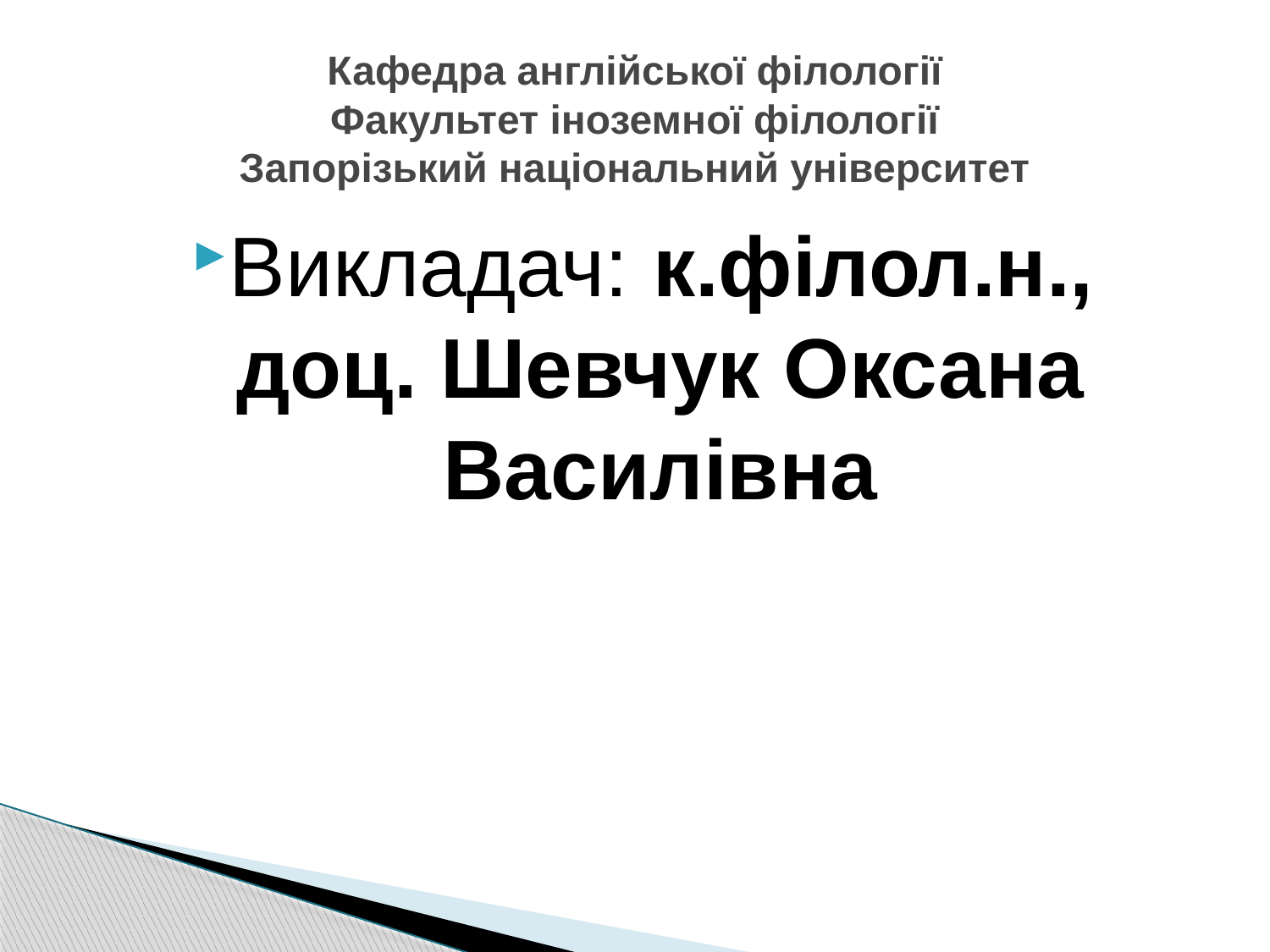

# Кафедра англійської філології Факультет іноземної філології Запорізький національний університет
Викладач: к.філол.н., доц. Шевчук Оксана Василівна